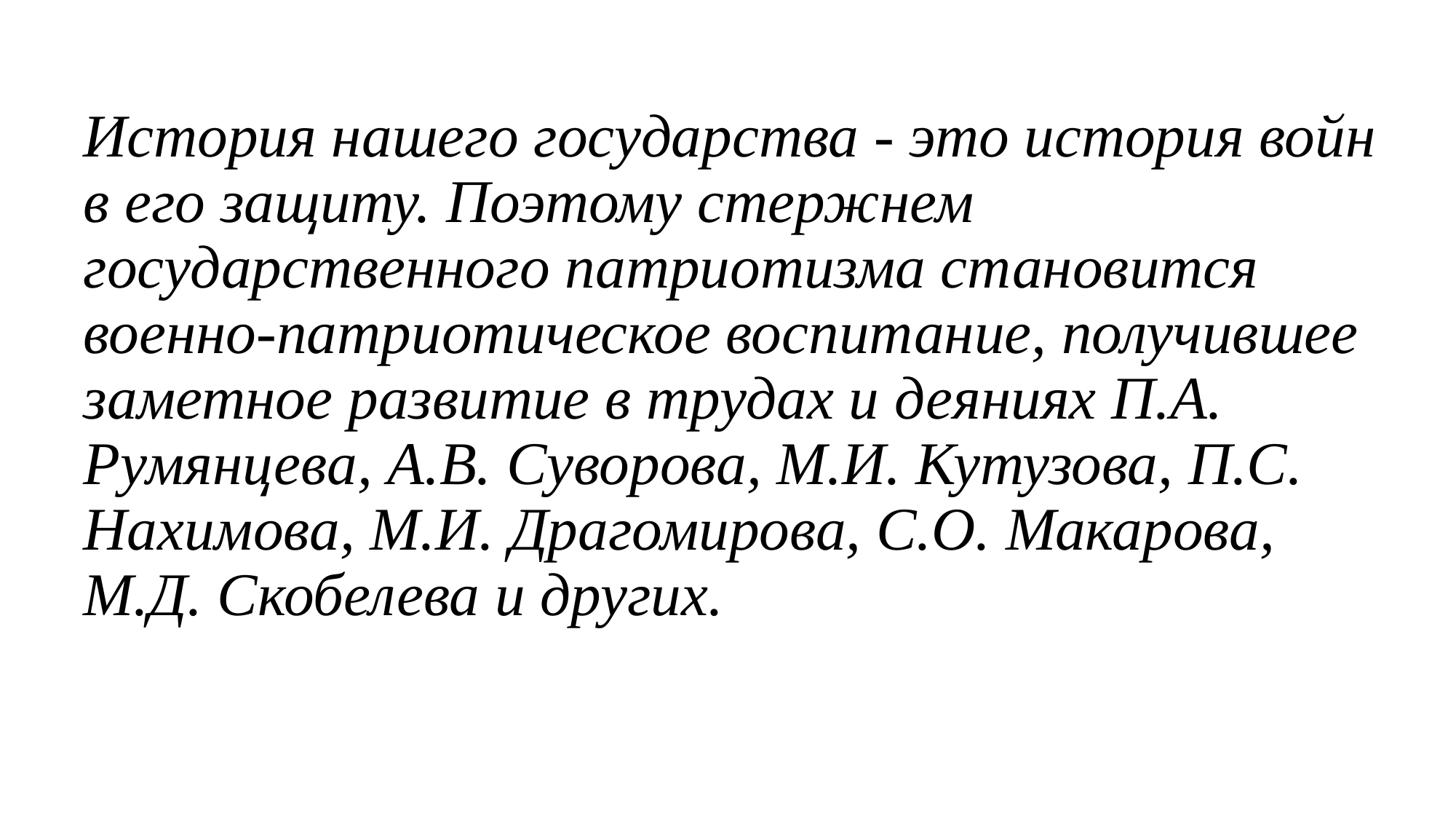

История нашего государства - это история войн в его защиту. Поэтому стержнем государственного патриотизма становится военно-патриотическое воспитание, получившее заметное развитие в трудах и деяниях П.А. Румянцева, А.В. Суворова, М.И. Кутузова, П.С. Нахимова, М.И. Драгомирова, С.О. Макарова, М.Д. Скобелева и других.